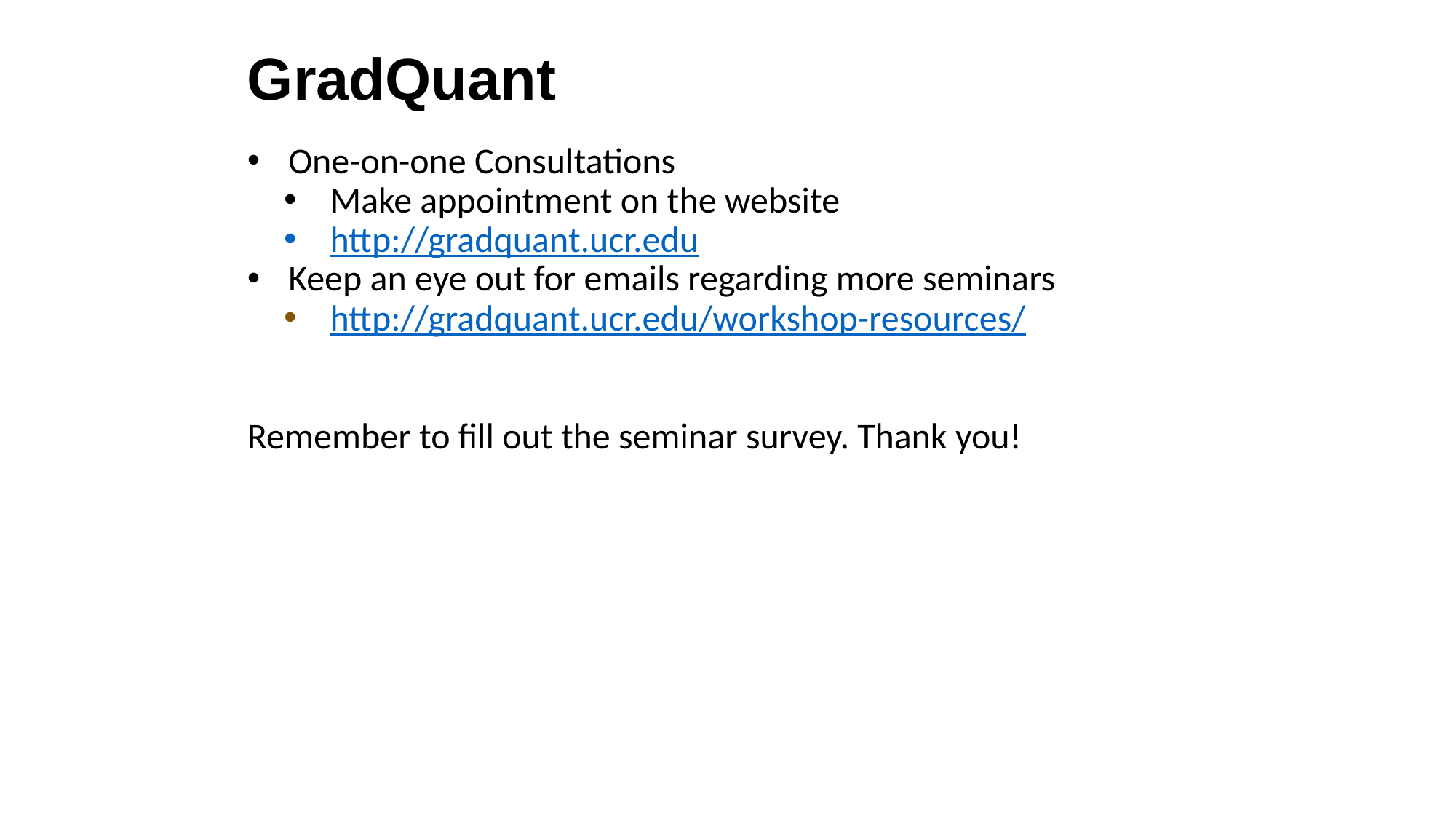

# GradQuant
One-on-one Consultations
Make appointment on the website
http://gradquant.ucr.edu
Keep an eye out for emails regarding more seminars
http://gradquant.ucr.edu/workshop-resources/

Remember to fill out the seminar survey. Thank you!